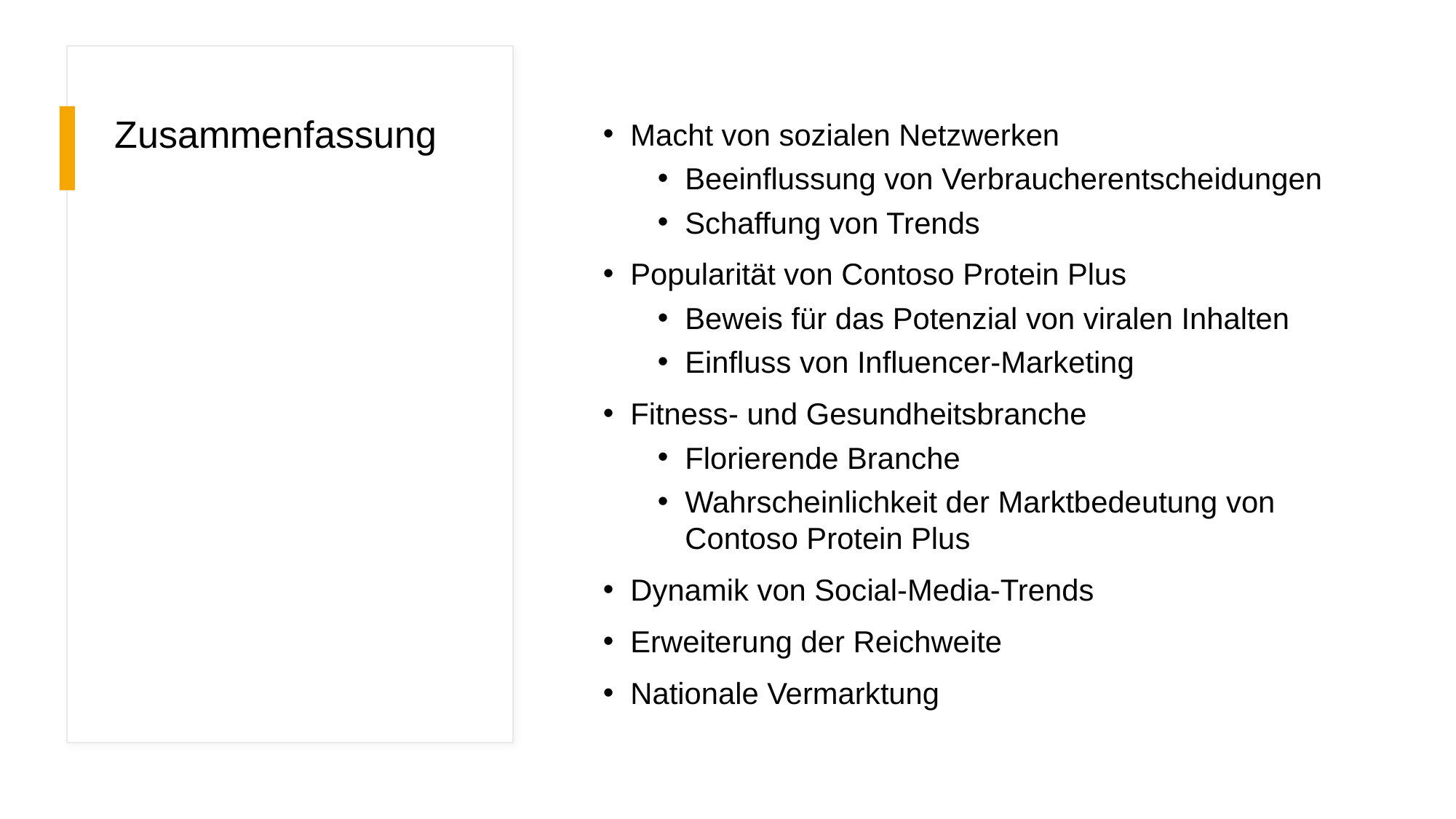

# Zusammenfassung
Macht von sozialen Netzwerken
Beeinflussung von Verbraucherentscheidungen
Schaffung von Trends
Popularität von Contoso Protein Plus
Beweis für das Potenzial von viralen Inhalten
Einfluss von Influencer-Marketing
Fitness- und Gesundheitsbranche
Florierende Branche
Wahrscheinlichkeit der Marktbedeutung von Contoso Protein Plus
Dynamik von Social-Media-Trends
Erweiterung der Reichweite
Nationale Vermarktung